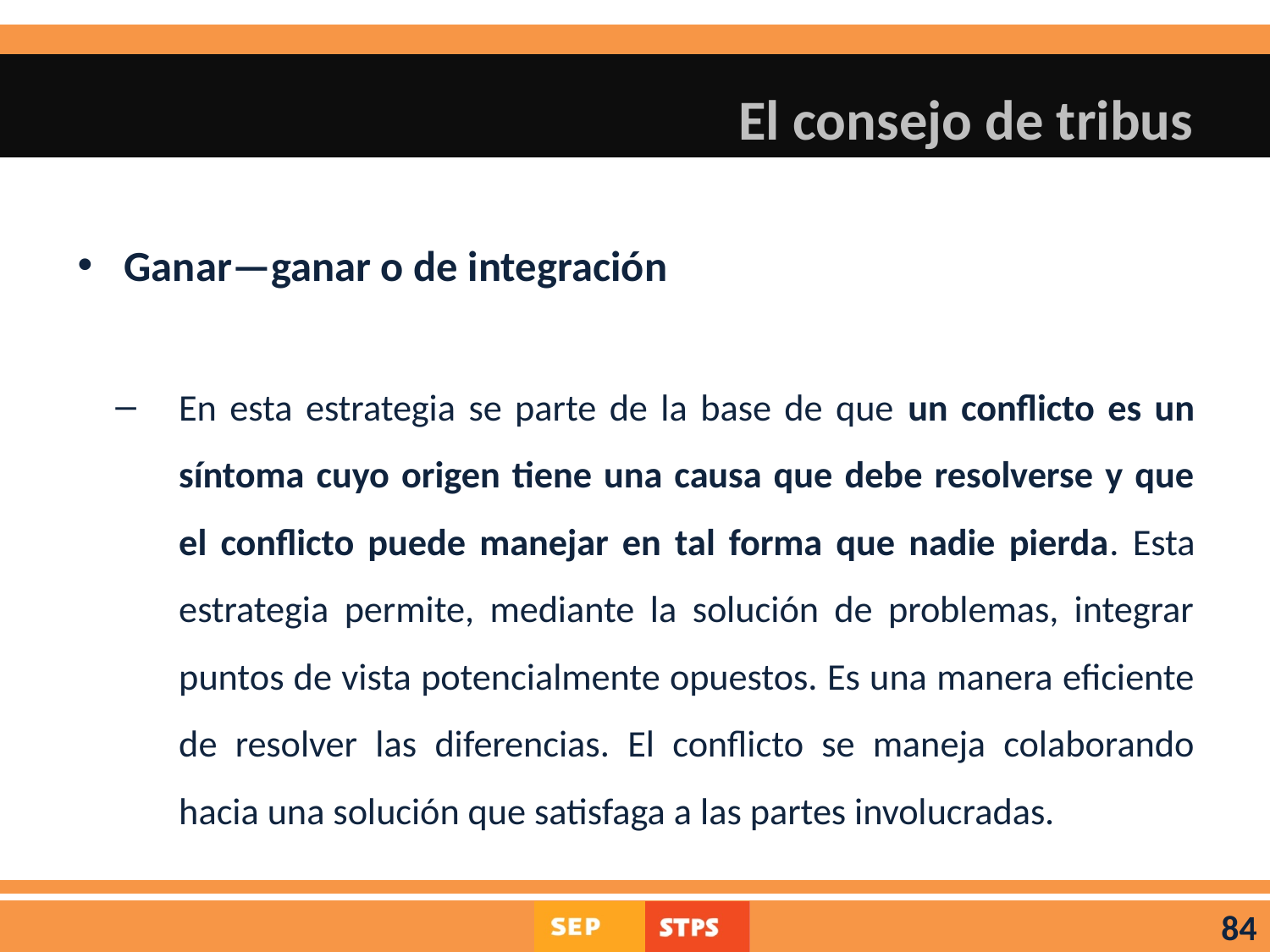

# El consejo de tribus
Ganar—ganar o de integración

En esta estrategia se parte de la base de que un conflicto es un síntoma cuyo origen tiene una causa que debe resolverse y que el conflicto puede manejar en tal forma que nadie pierda. Esta estrategia permite, mediante la solución de problemas, integrar puntos de vista potencialmente opuestos. Es una manera eficiente de resolver las diferencias. El conflicto se maneja colaborando hacia una solución que satisfaga a las partes involucradas.
84